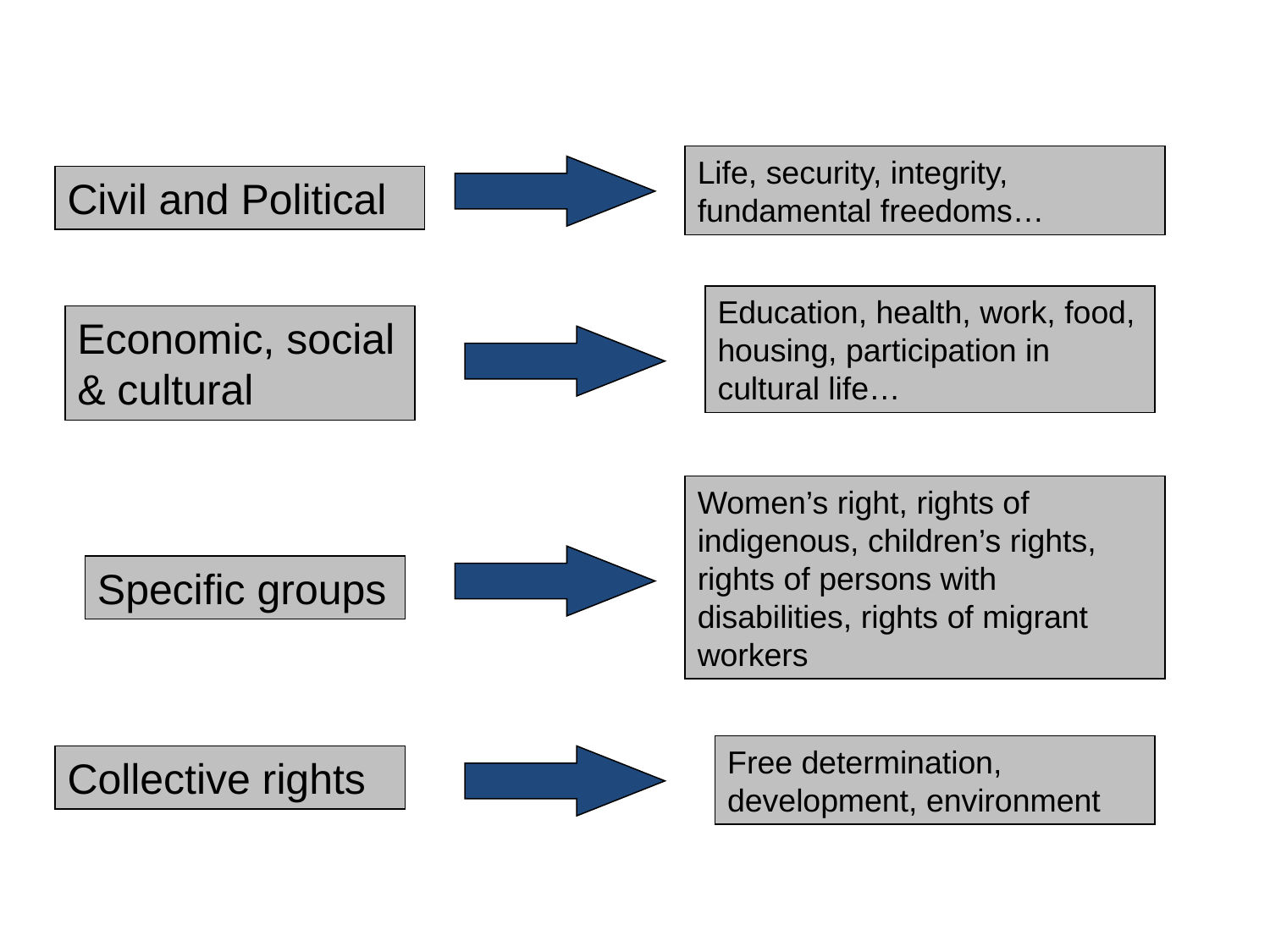

Life, security, integrity, fundamental freedoms…
Civil and Political

Education, health, work, food, housing, participation in cultural life…
Economic, social & cultural
Women’s right, rights of indigenous, children’s rights, rights of persons with disabilities, rights of migrant workers

Specific groups

Free determination, development, environment
Collective rights